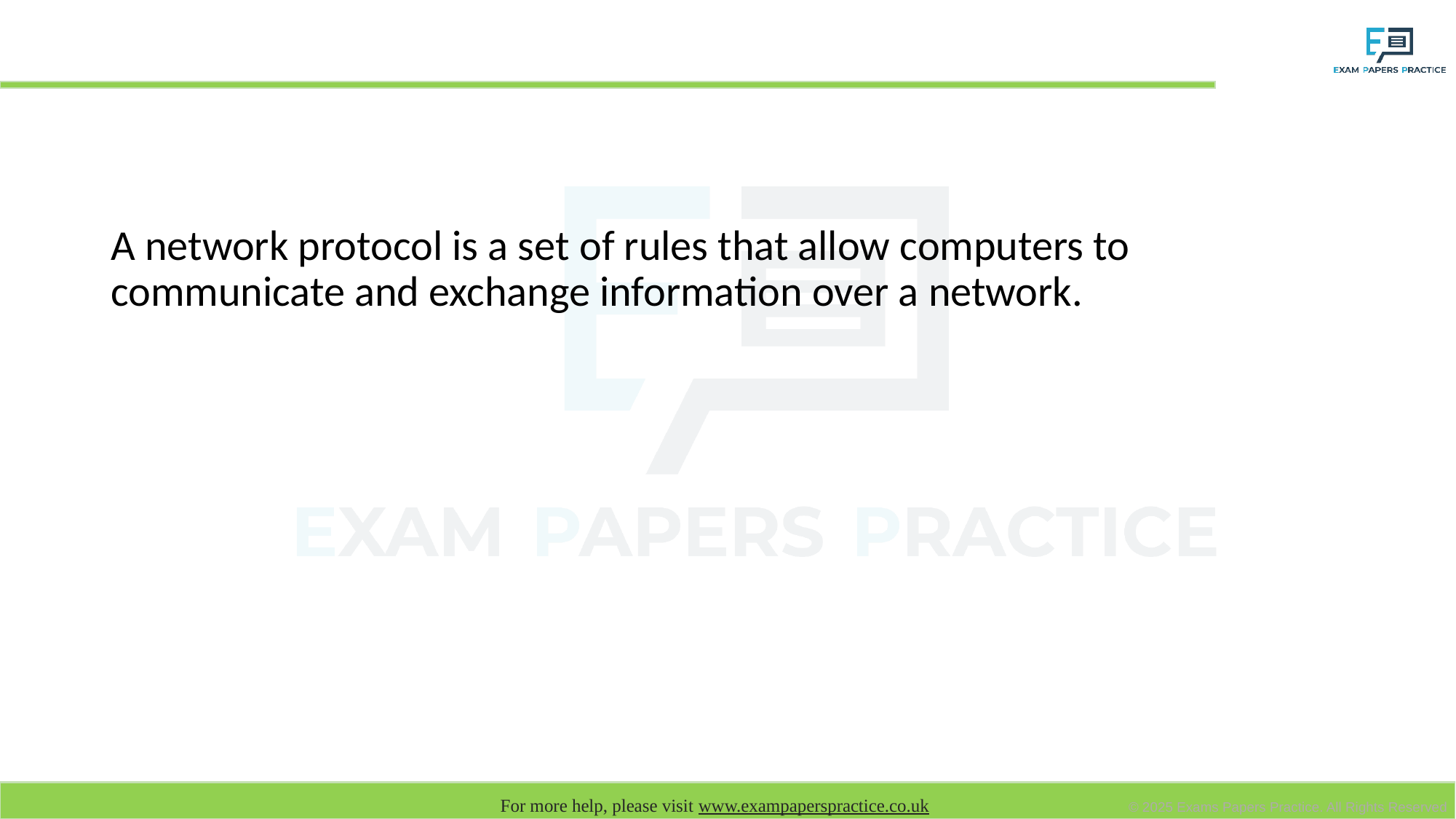

# What is a network protocol?
A network protocol is a set of rules that allow computers to communicate and exchange information over a network.